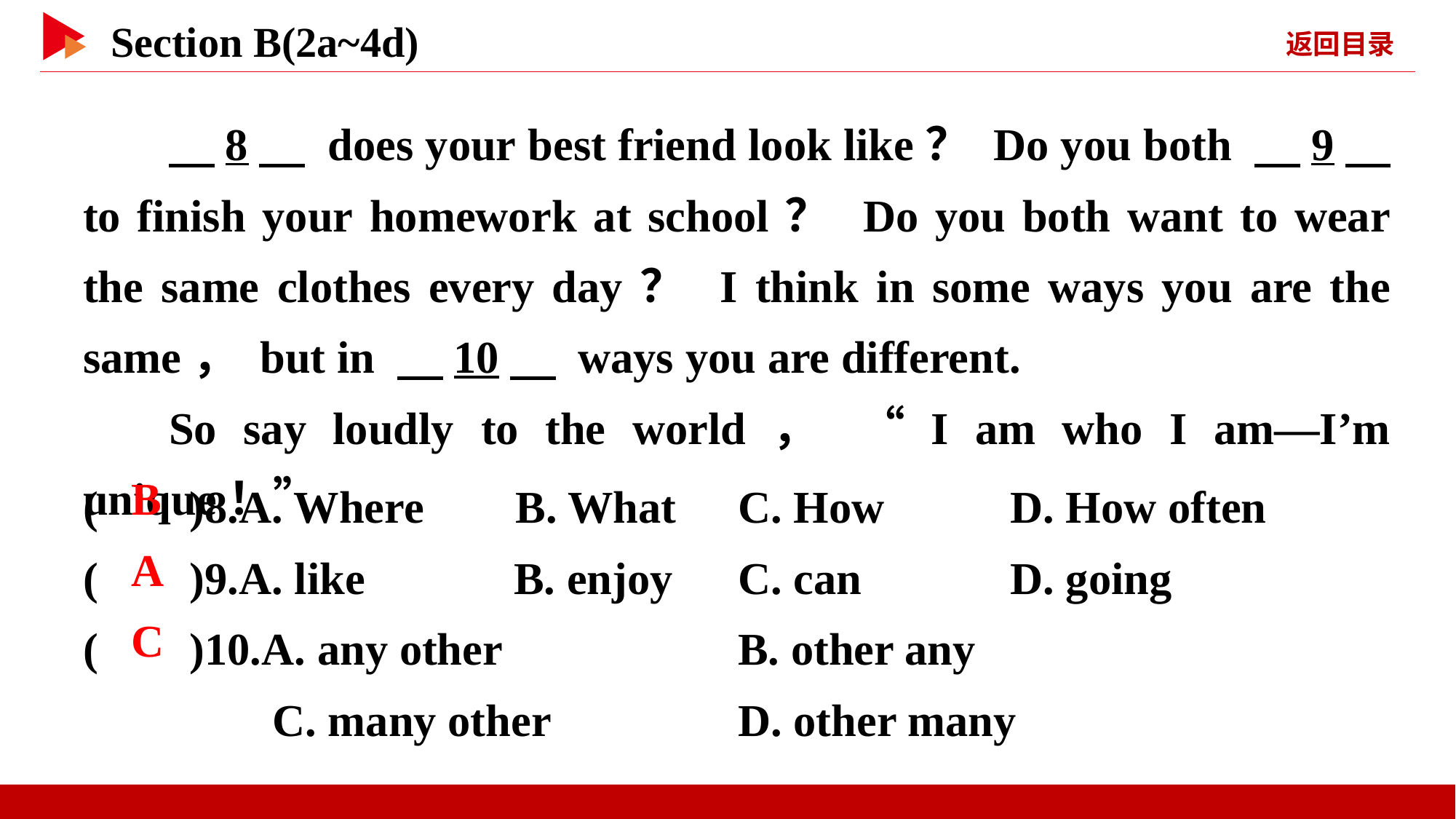

8　 does your best friend look like？ Do you both 　9　 to finish your homework at school？ Do you both want to wear the same clothes every day？ I think in some ways you are the same， but in 　10　 ways you are different.
So say loudly to the world， “I am who I am—I’m unique！”
(        )8.A. Where        B. What	C. How           D. How often
(        )9.A. like             B. enjoy	C. can             D. going
(        )10.A. any other   		B. other any
	       C. many other             	D. other many
   B
   A
   C